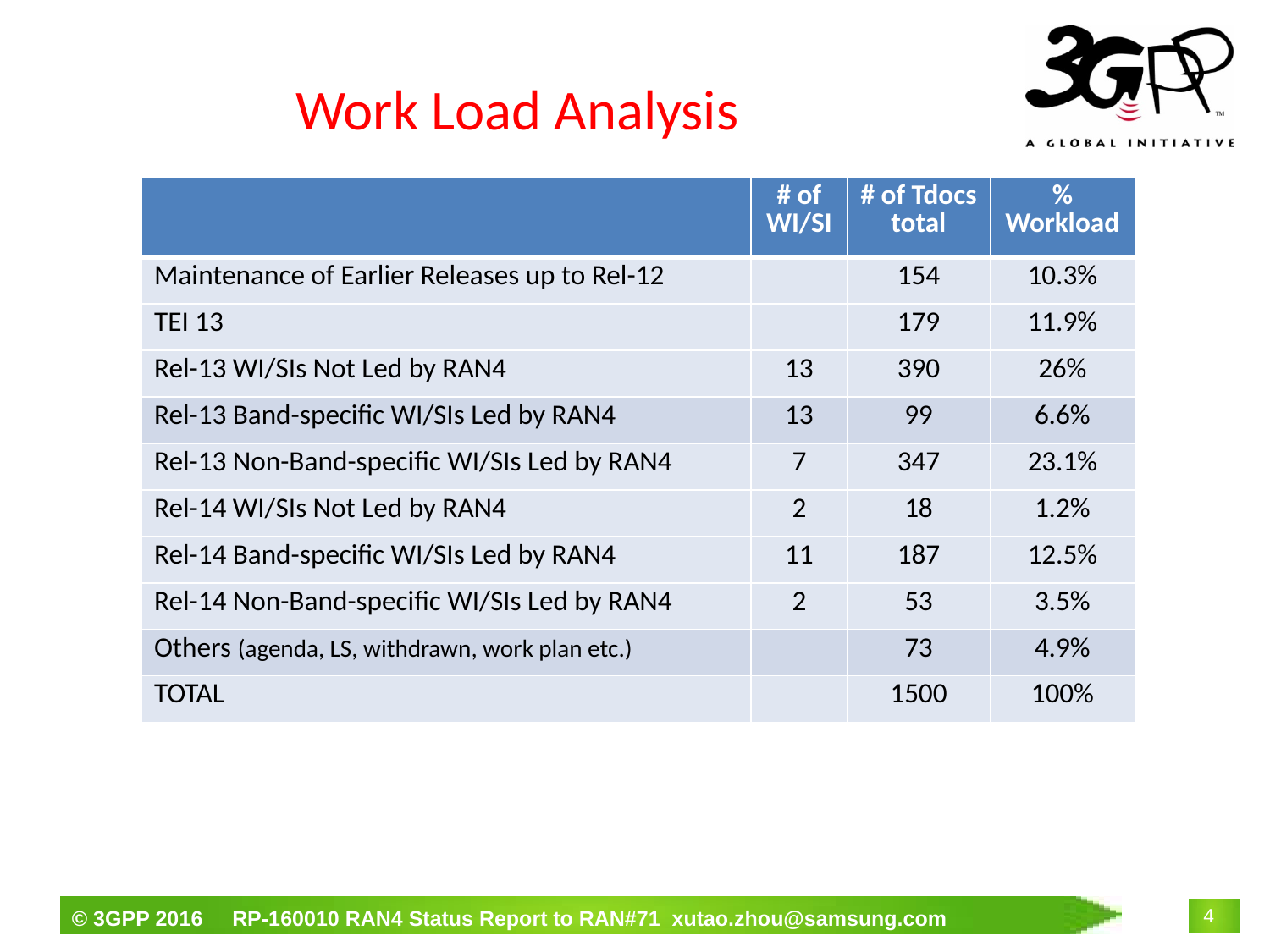

# Work Load Analysis
|  | # of WI/SI | # of Tdocs total | % Workload |
| --- | --- | --- | --- |
| Maintenance of Earlier Releases up to Rel-12 |  | 154 | 10.3% |
| TEI 13 |  | 179 | 11.9% |
| Rel-13 WI/SIs Not Led by RAN4 | 13 | 390 | 26% |
| Rel-13 Band-specific WI/SIs Led by RAN4 | 13 | 99 | 6.6% |
| Rel-13 Non-Band-specific WI/SIs Led by RAN4 | 7 | 347 | 23.1% |
| Rel-14 WI/SIs Not Led by RAN4 | 2 | 18 | 1.2% |
| Rel-14 Band-specific WI/SIs Led by RAN4 | 11 | 187 | 12.5% |
| Rel-14 Non-Band-specific WI/SIs Led by RAN4 | 2 | 53 | 3.5% |
| Others (agenda, LS, withdrawn, work plan etc.) |  | 73 | 4.9% |
| TOTAL |  | 1500 | 100% |